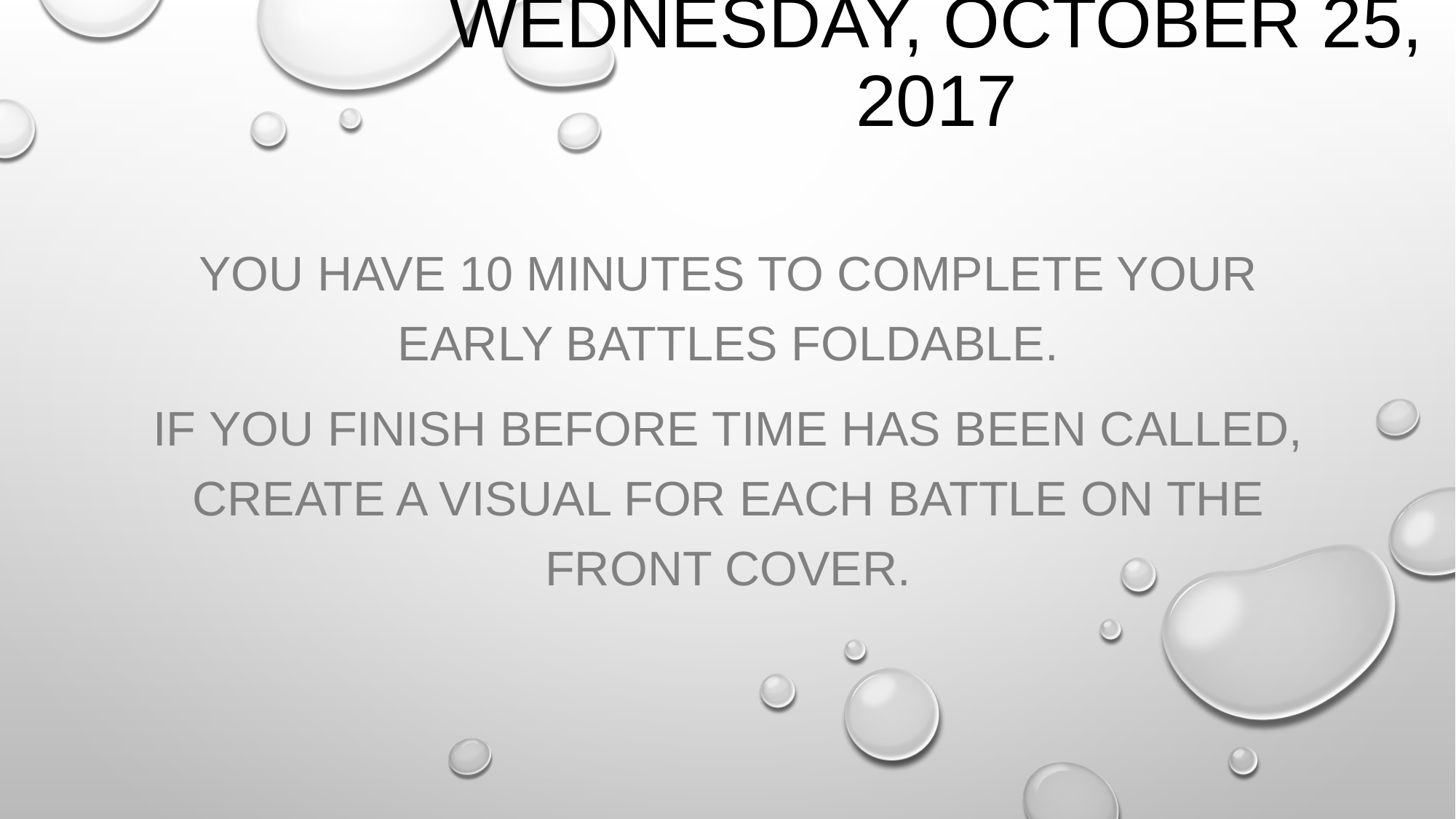

# Wednesday, October 25, 2017
You have 10 minutes to complete your Early Battles Foldable.
If you finish before time has been called, create a visual for each battle on the front cover.